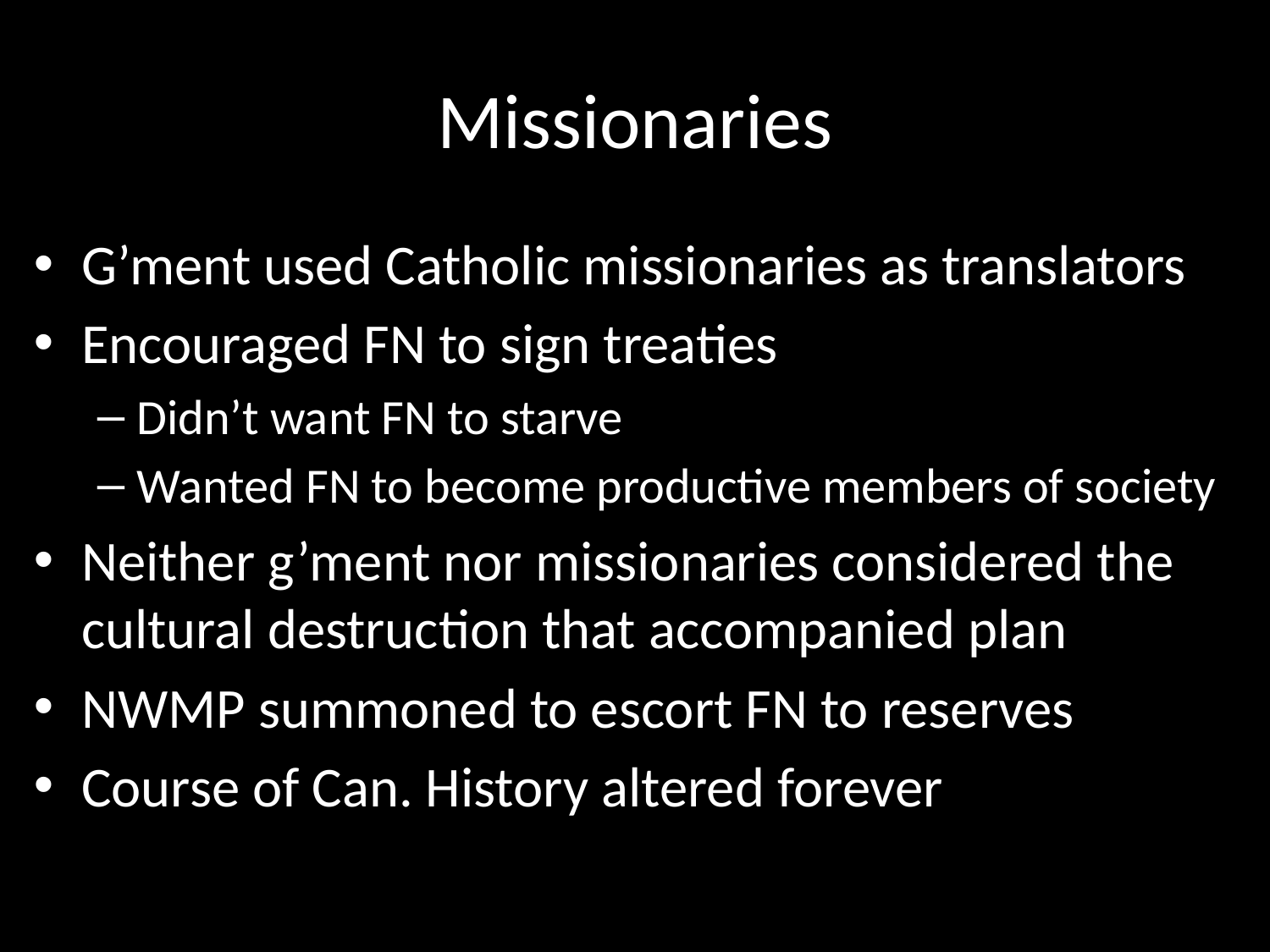

# Missionaries
G’ment used Catholic missionaries as translators
Encouraged FN to sign treaties
Didn’t want FN to starve
Wanted FN to become productive members of society
Neither g’ment nor missionaries considered the cultural destruction that accompanied plan
NWMP summoned to escort FN to reserves
Course of Can. History altered forever